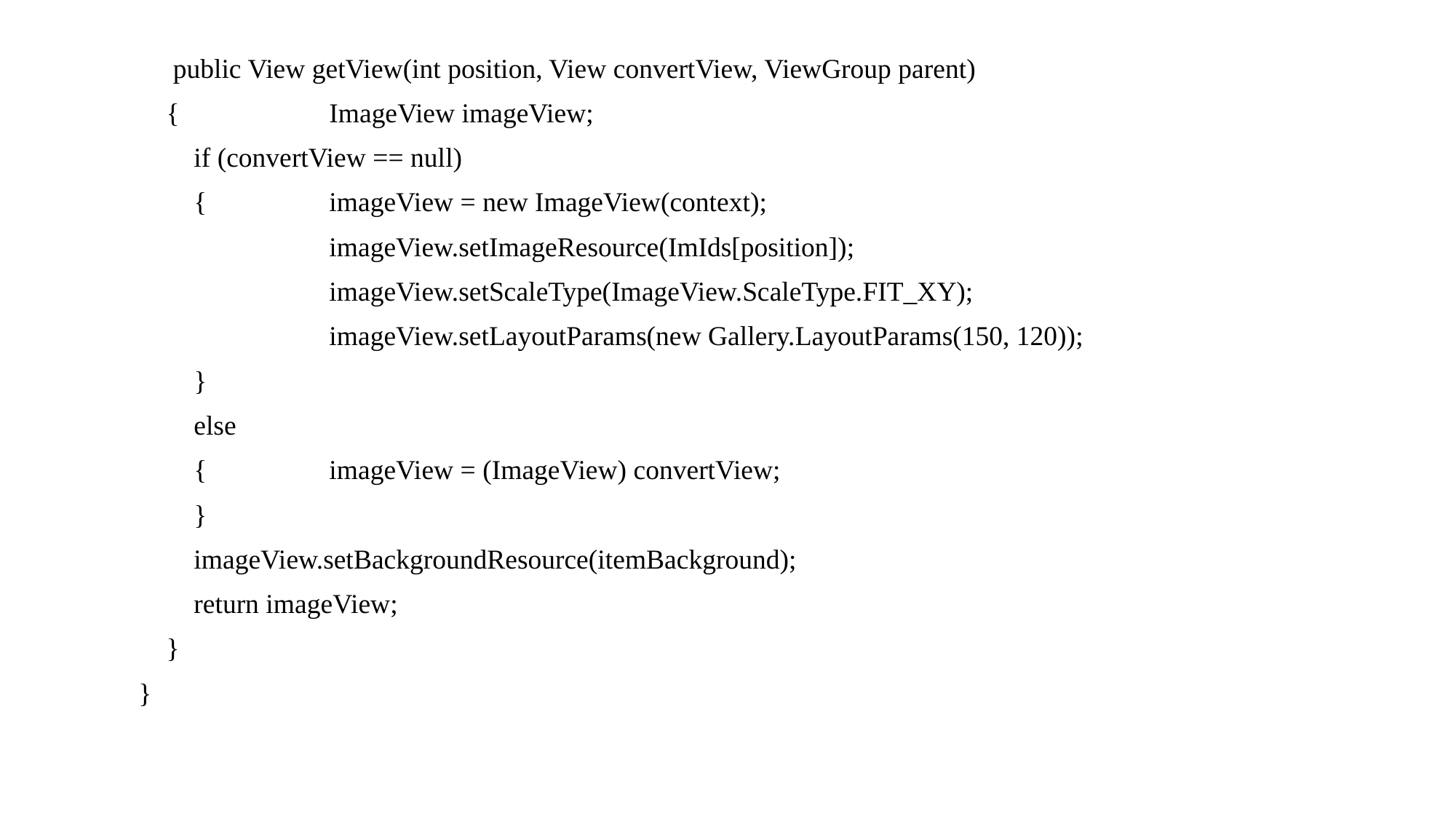

public View getView(int position, View convertView, ViewGroup parent)
        {      	ImageView imageView;
            if (convertView == null)
            {            	imageView = new ImageView(context);
              		imageView.setImageResource(ImIds[position]);
                	imageView.setScaleType(ImageView.ScaleType.FIT_XY);
                	imageView.setLayoutParams(new Gallery.LayoutParams(150, 120));
            }
            else
            {         	imageView = (ImageView) convertView;
            }
            imageView.setBackgroundResource(itemBackground);
            return imageView;
        }
    }